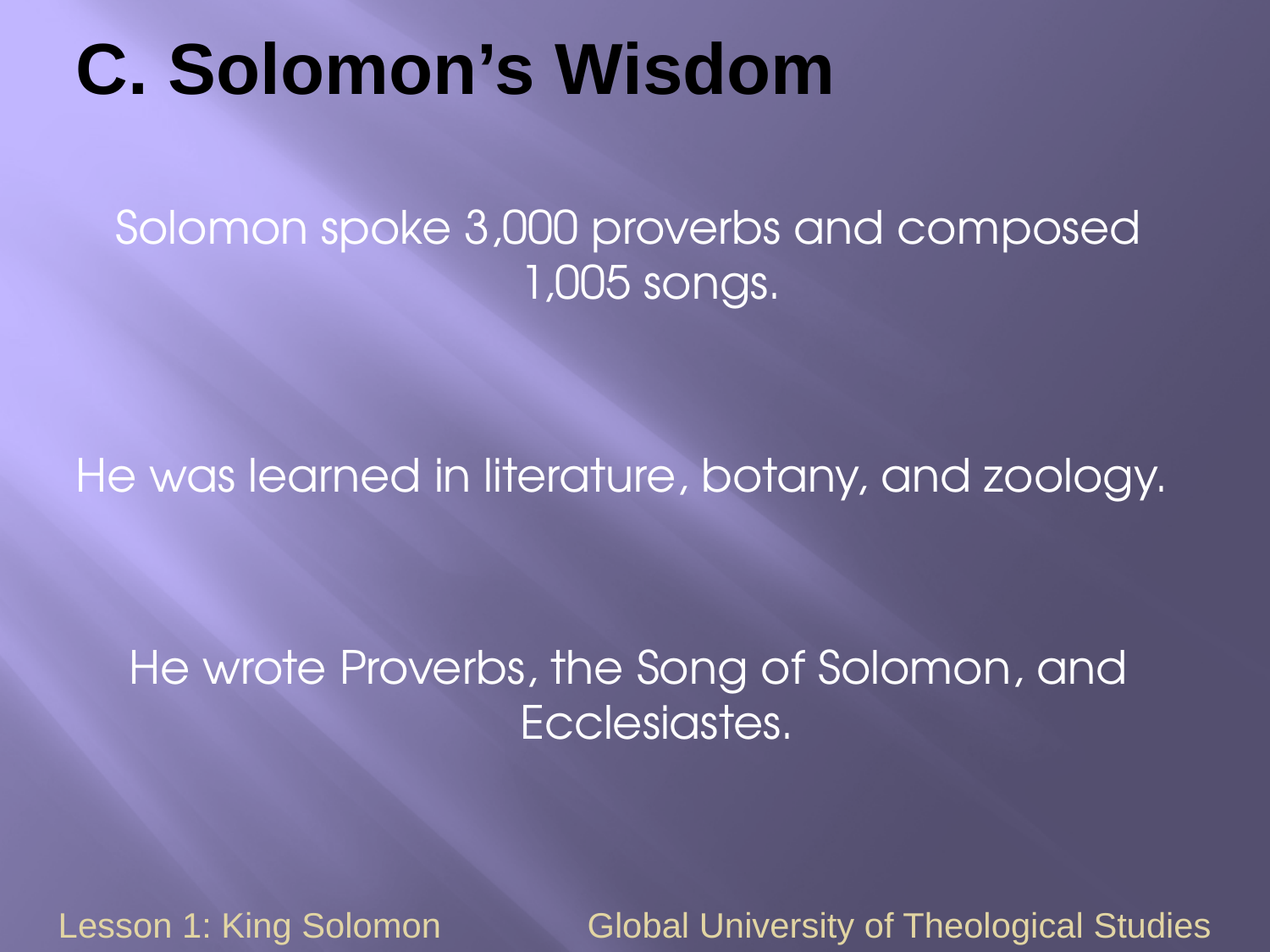

# C. Solomon’s Wisdom
Solomon spoke 3,000 proverbs and composed 1,005 songs.

He was learned in literature, botany, and zoology.

He wrote Proverbs, the Song of Solomon, and Ecclesiastes.
Lesson 1: King Solomon               Global University of Theological Studies